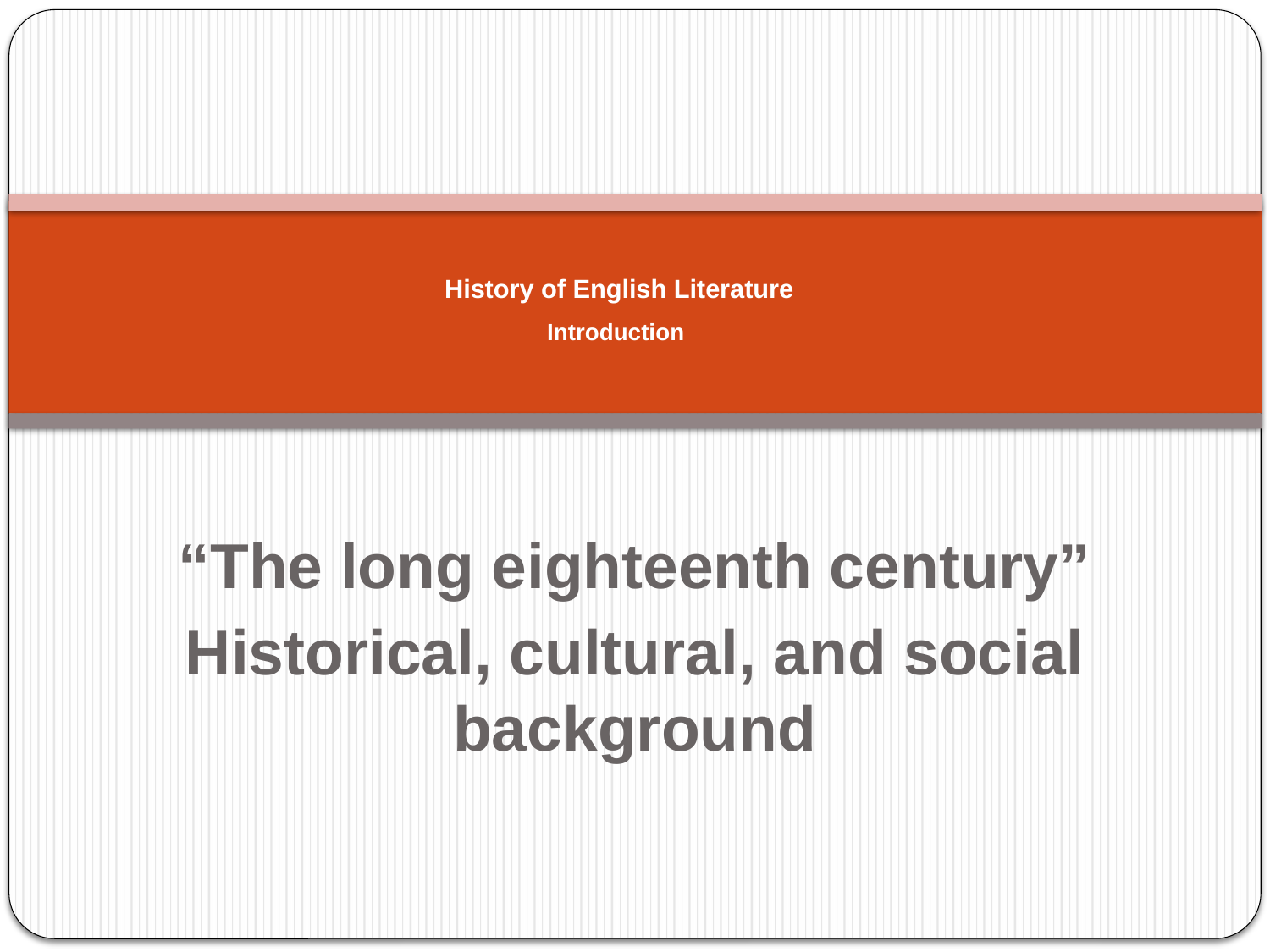

# History of English Literature Introduction
“The long eighteenth century”
Historical, cultural, and social background